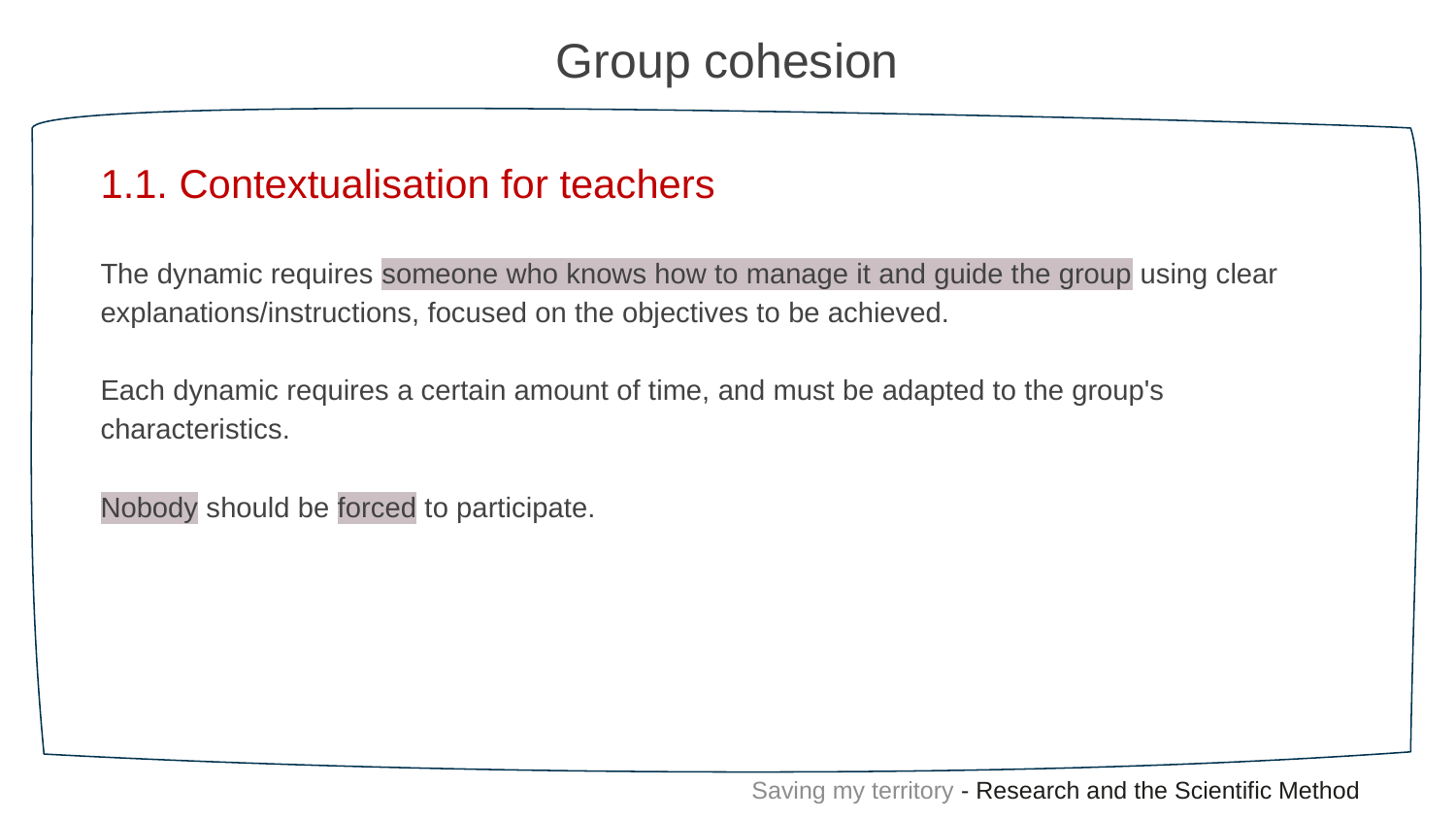

Group cohesion

1.1. Contextualisation for teachers
The dynamic requires someone who knows how to manage it and guide the group using clear explanations/instructions, focused on the objectives to be achieved.

Each dynamic requires a certain amount of time, and must be adapted to the group's characteristics.

Nobody should be forced to participate.

Saving my territory - Research and the Scientific Method